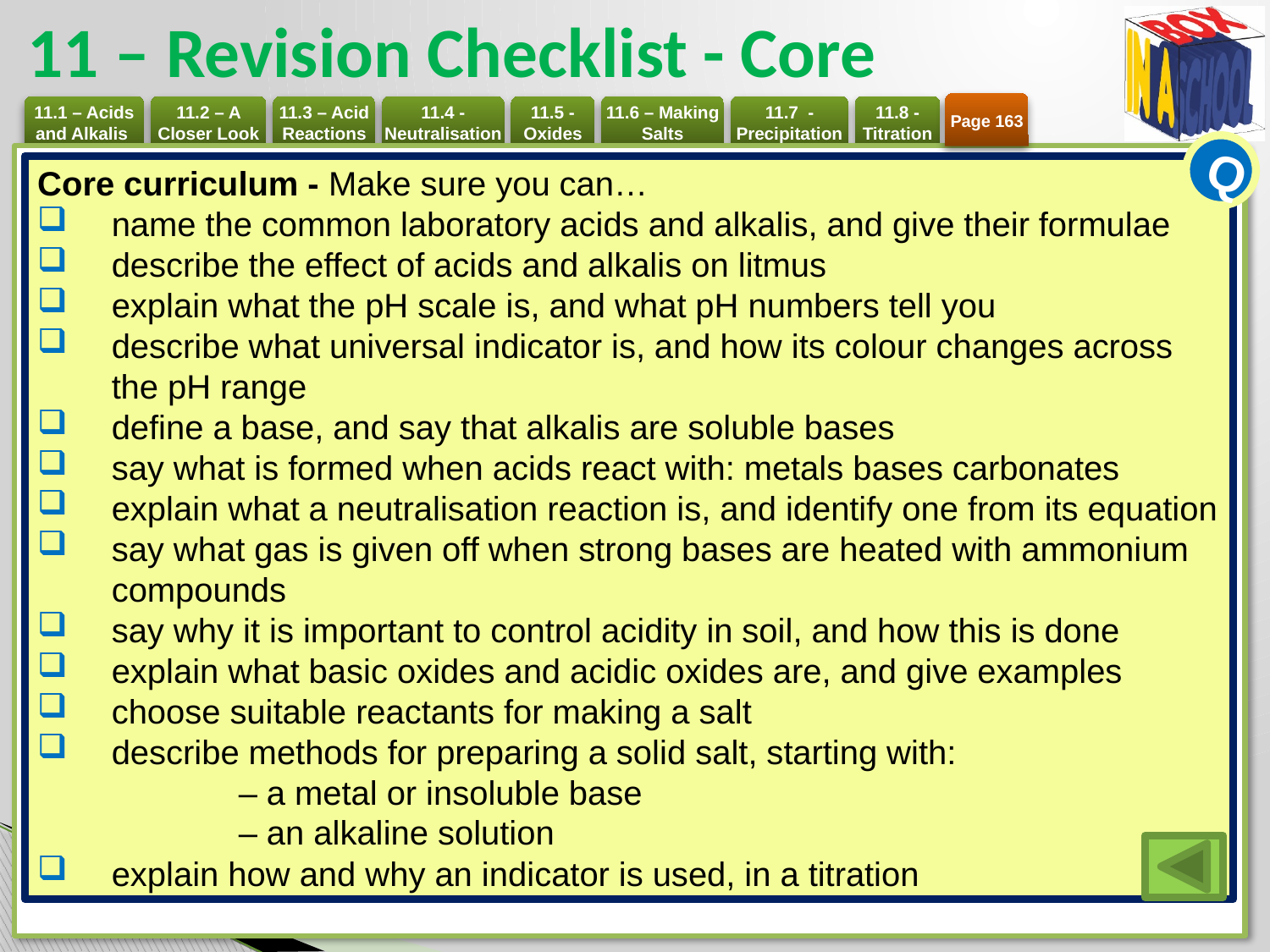

# 11 – Revision Checklist - Core
Page 163
Q
Core curriculum - Make sure you can…
name the common laboratory acids and alkalis, and give their formulae
describe the effect of acids and alkalis on litmus
explain what the pH scale is, and what pH numbers tell you
describe what universal indicator is, and how its colour changes across the pH range
define a base, and say that alkalis are soluble bases
say what is formed when acids react with: metals bases carbonates
explain what a neutralisation reaction is, and identify one from its equation
say what gas is given off when strong bases are heated with ammonium compounds
say why it is important to control acidity in soil, and how this is done
explain what basic oxides and acidic oxides are, and give examples
choose suitable reactants for making a salt
describe methods for preparing a solid salt, starting with:
	– a metal or insoluble base
	– an alkaline solution
explain how and why an indicator is used, in a titration